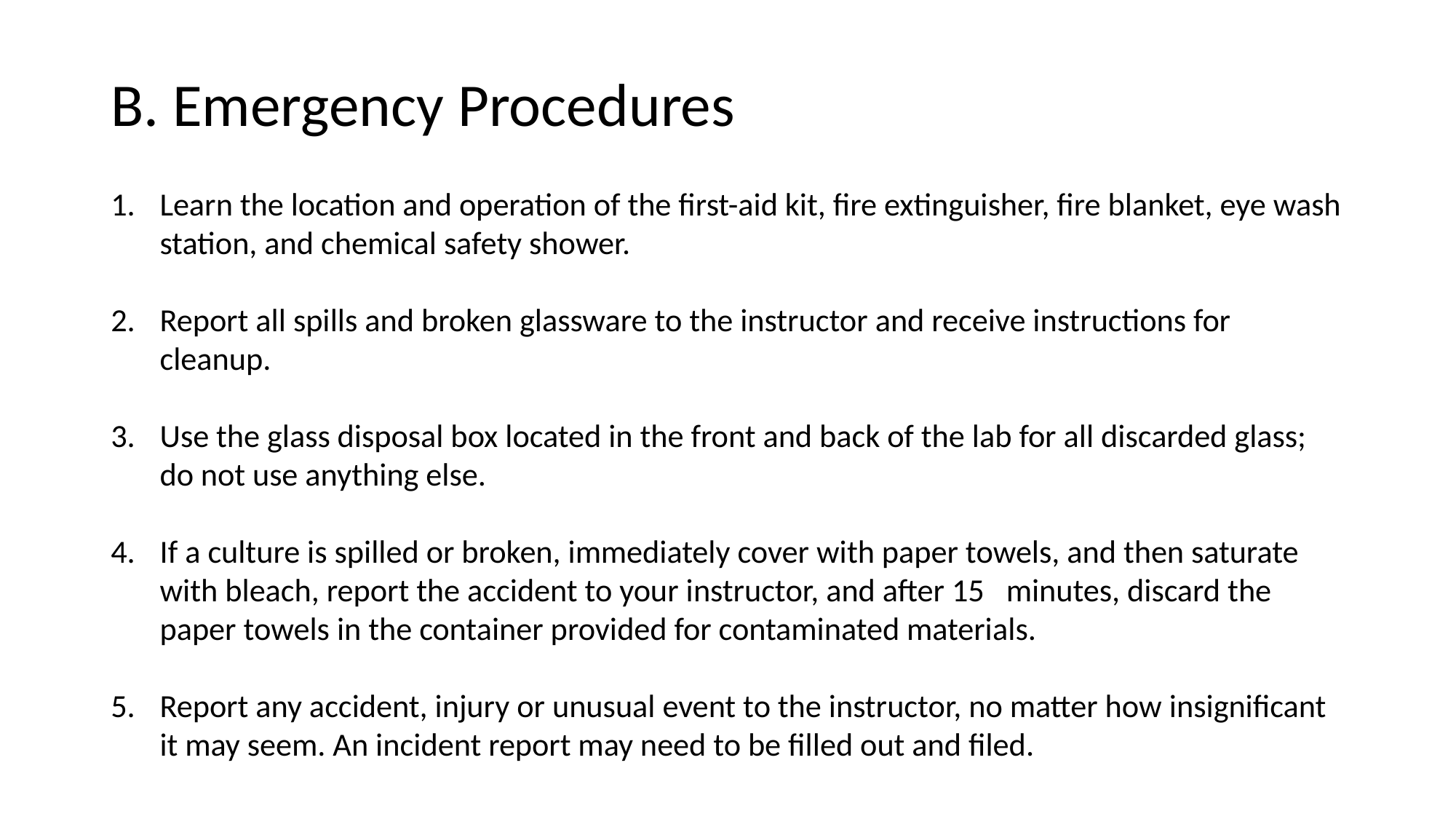

# B. Emergency Procedures
Learn the location and operation of the first-aid kit, fire extinguisher, fire blanket, eye wash station, and chemical safety shower.
Report all spills and broken glassware to the instructor and receive instructions for cleanup.
Use the glass disposal box located in the front and back of the lab for all discarded glass; do not use anything else.
If a culture is spilled or broken, immediately cover with paper towels, and then saturate with bleach, report the accident to your instructor, and after 15   minutes, discard the paper towels in the container provided for contaminated materials.
Report any accident, injury or unusual event to the instructor, no matter how insignificant it may seem. An incident report may need to be filled out and filed.